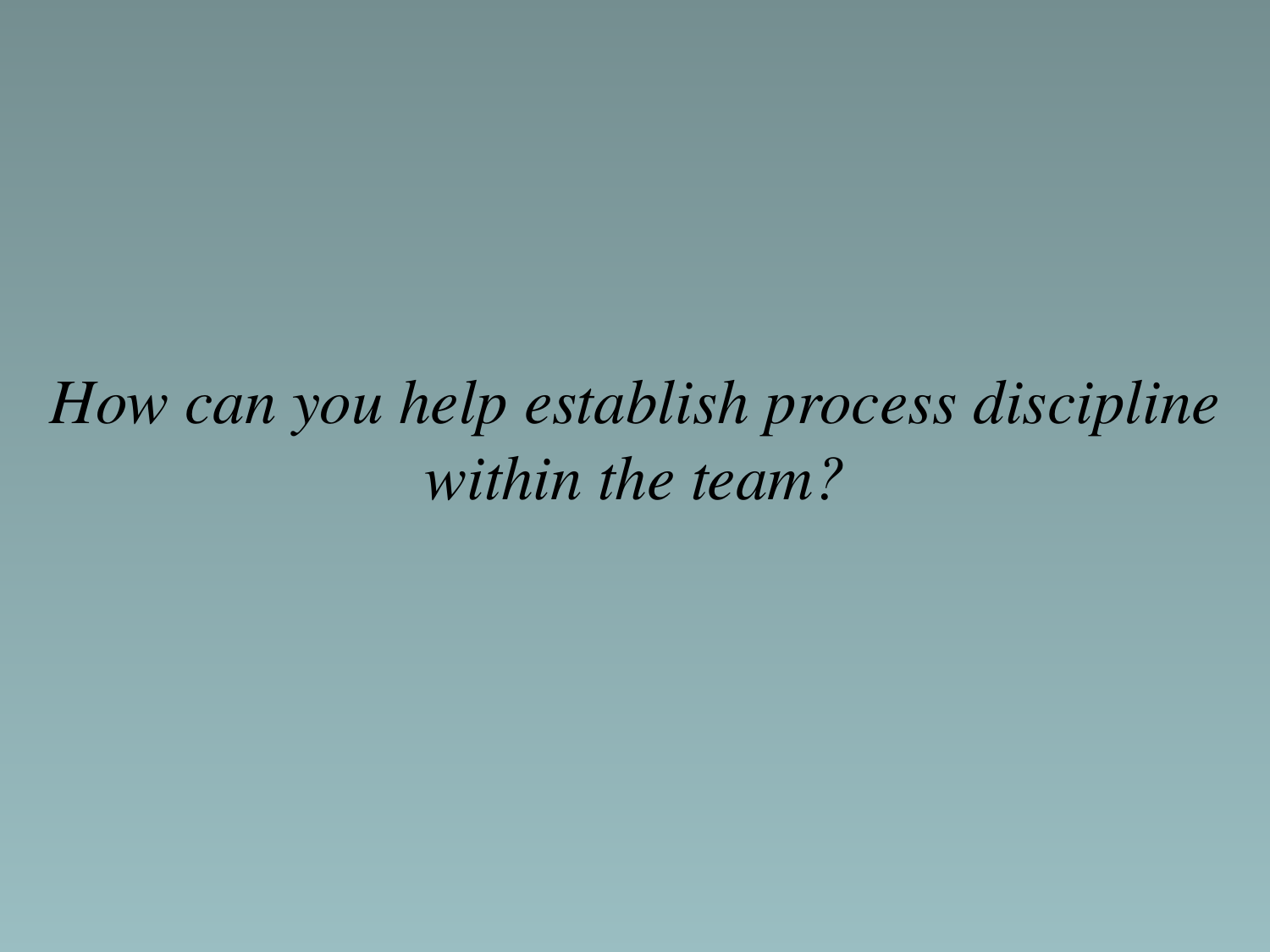

How can you help establish process discipline within the team?